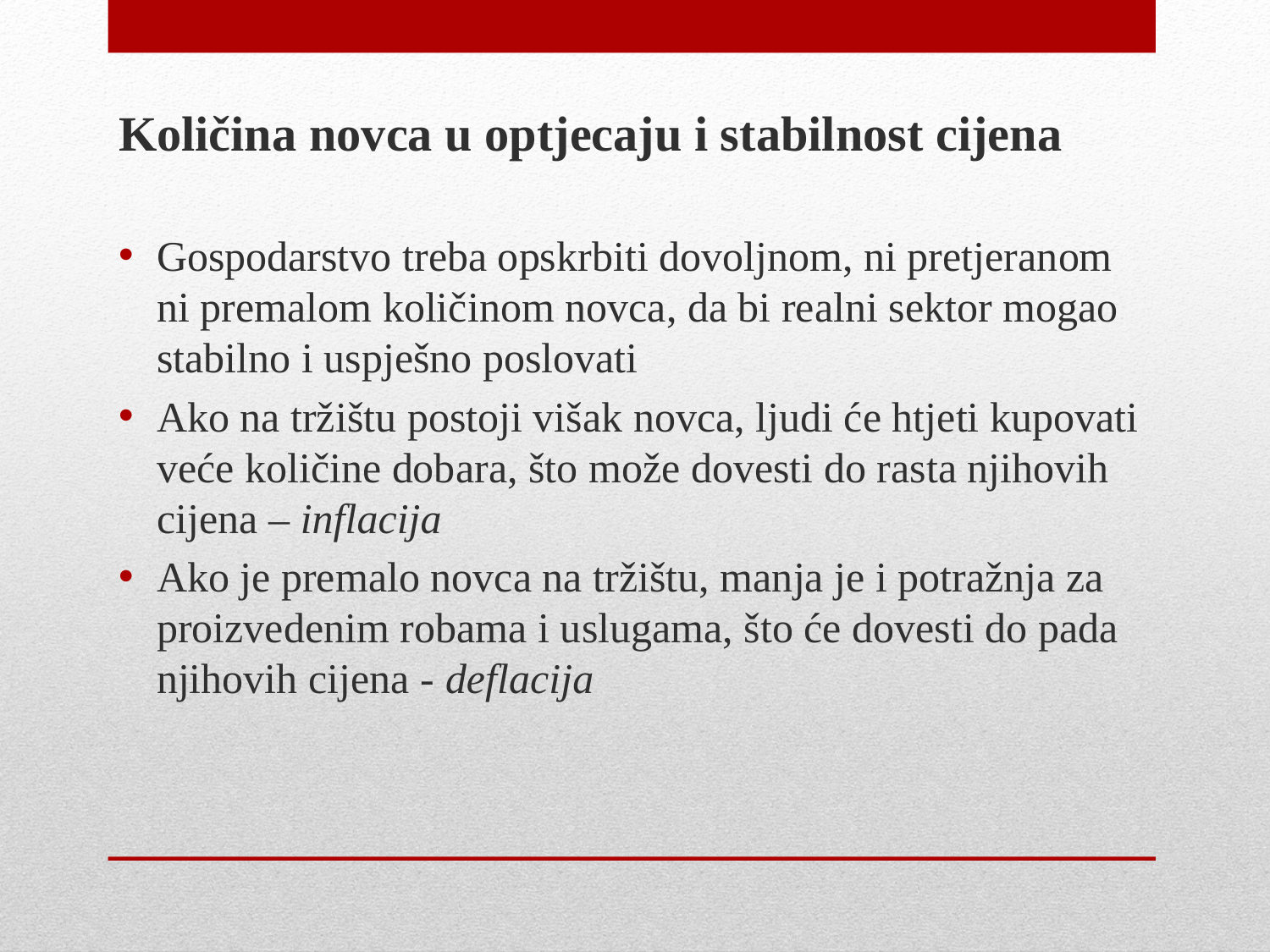

Količina novca u optjecaju i stabilnost cijena

Gospodarstvo treba opskrbiti dovoljnom, ni pretjeranom ni premalom količinom novca, da bi realni sektor mogao stabilno i uspješno poslovati
Ako na tržištu postoji višak novca, ljudi će htjeti kupovati veće količine dobara, što može dovesti do rasta njihovih cijena – inflacija
Ako je premalo novca na tržištu, manja je i potražnja za proizvedenim robama i uslugama, što će dovesti do pada njihovih cijena - deflacija